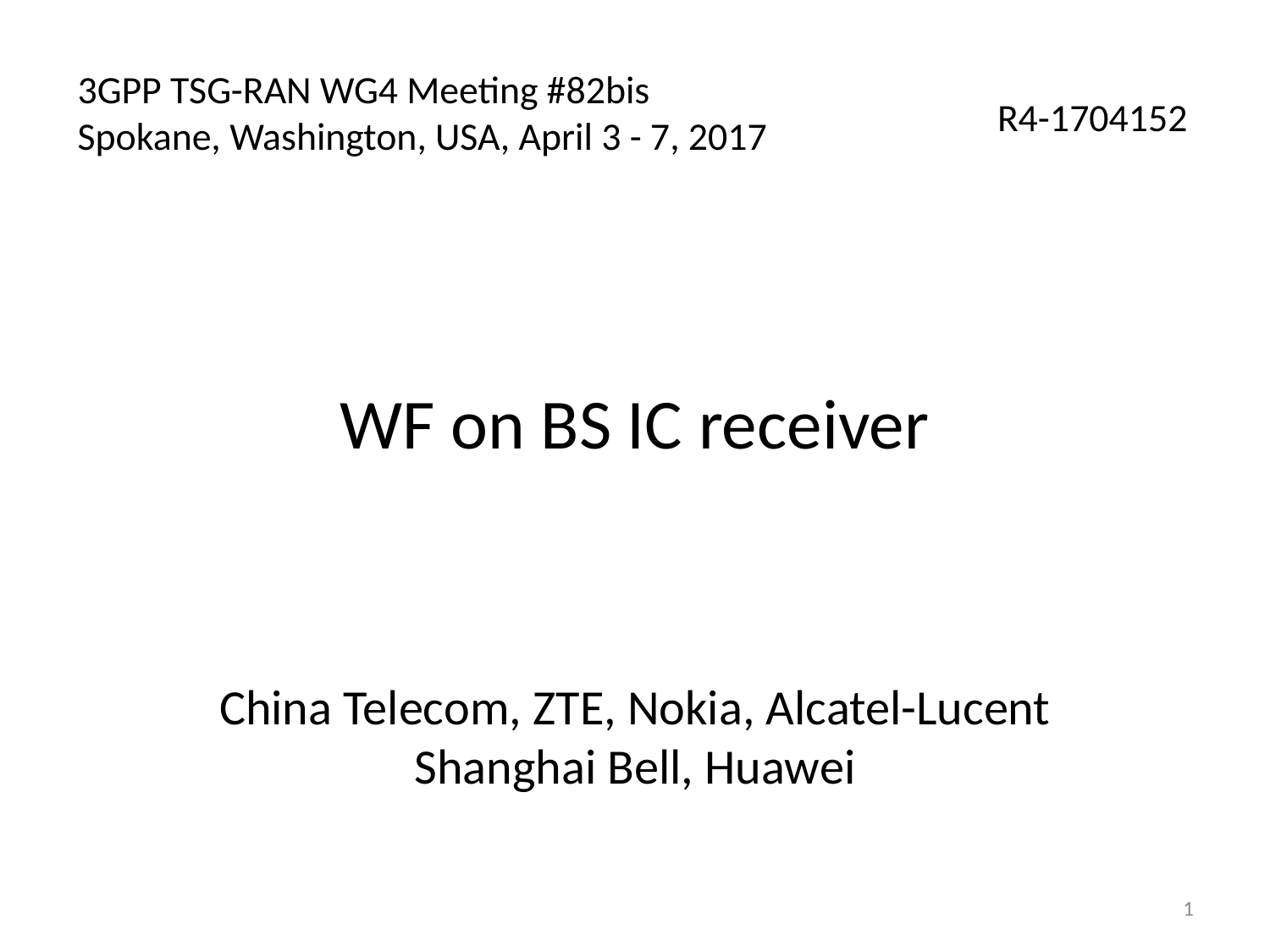

3GPP TSG-RAN WG4 Meeting #82bis
Spokane, Washington, USA, April 3 - 7, 2017
R4-1704152
# WF on BS IC receiver
China Telecom, ZTE, Nokia, Alcatel-Lucent Shanghai Bell, Huawei
1